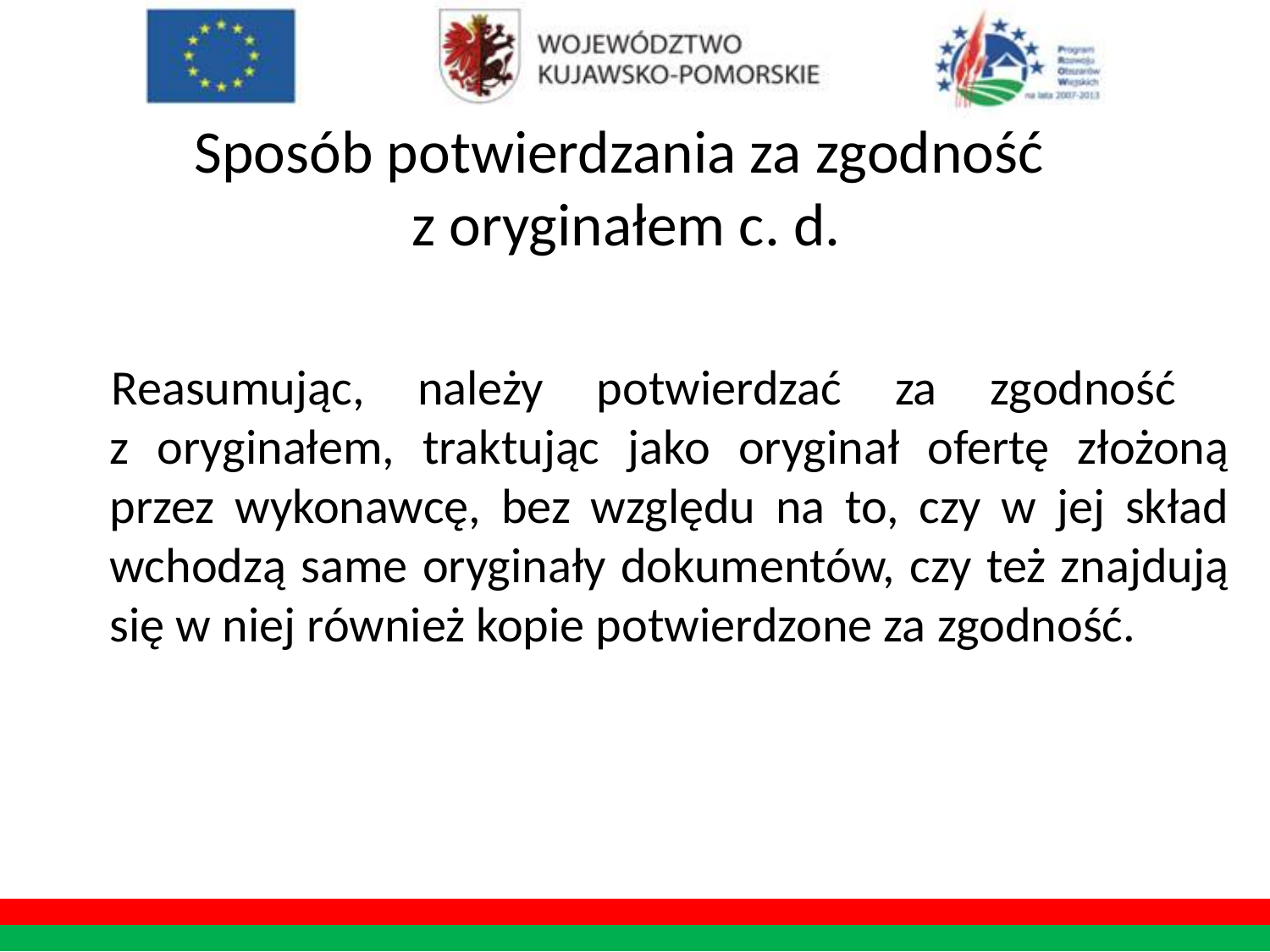

# Sposób potwierdzania za zgodność z oryginałem c. d.

Reasumując, należy potwierdzać za zgodność
z oryginałem, traktując jako oryginał ofertę złożoną przez wykonawcę, bez względu na to, czy w jej skład wchodzą same oryginały dokumentów, czy też znajdują się w niej również kopie potwierdzone za zgodność.